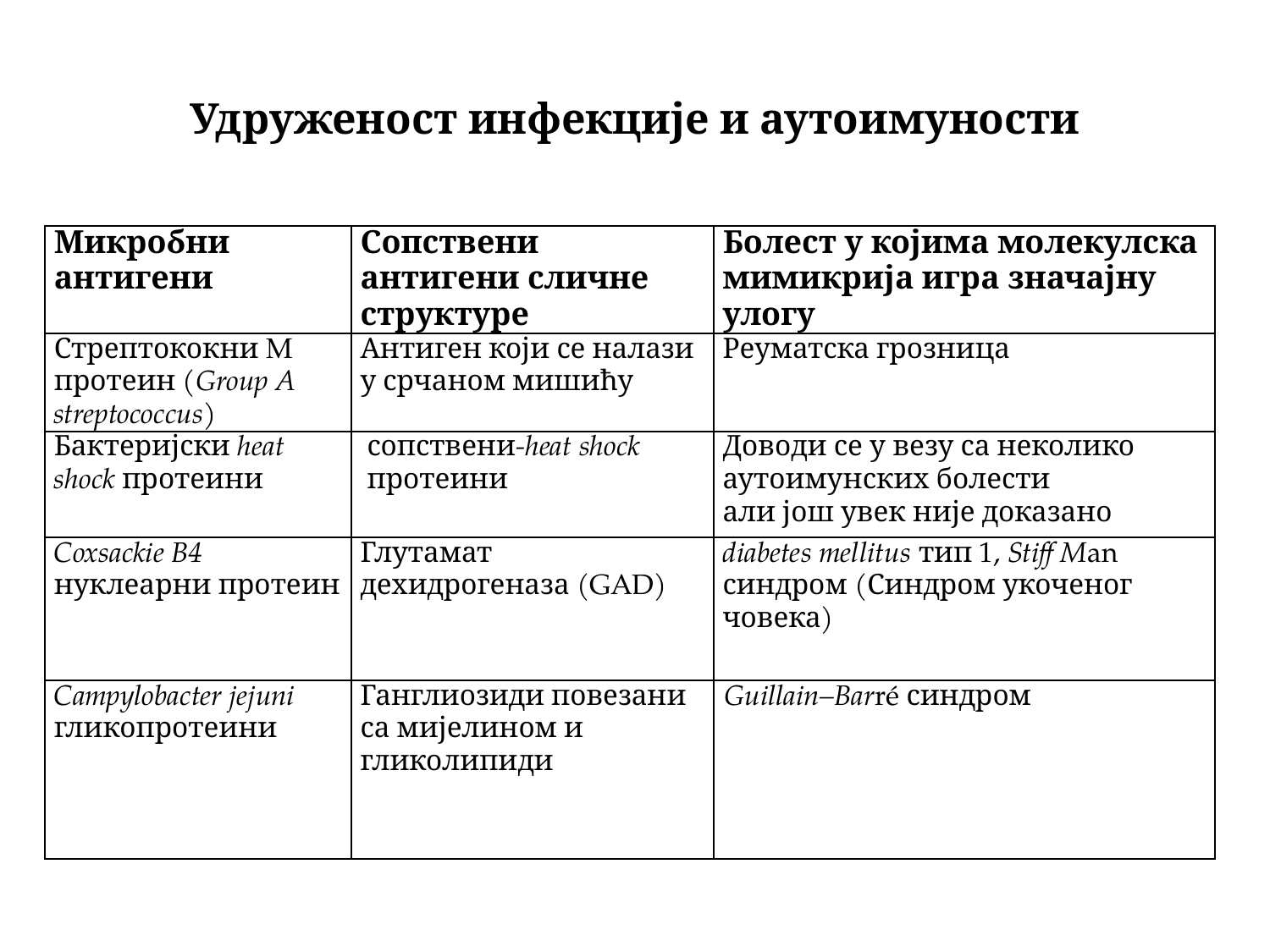

# Удруженост инфекције и аутоимуности
| Микробни антигени | Сопствени антигени сличне структуре | Болест у којима молекулска мимикрија игра значајну улогу |
| --- | --- | --- |
| Стрептококни M протеин (Group A streptococcus) | Антиген који се налази у срчаном мишићу | Реуматска грозница |
| Бактеријски heat shock протеини | сопствени-heat shock протеини | Доводи се у везу са неколико аутоимунских болести али још увек није доказано |
| Coxsackie B4 нуклеарни протеин | Глутамат дехидрогеназа (GAD) | diabetes mellitus тип 1, Stiff Man синдром (Синдром укоченог човека) |
| Campylobacter jejuni гликопротеини | Ганглиозиди повезани са мијелином и гликолипиди | Guillain–Barré синдром |